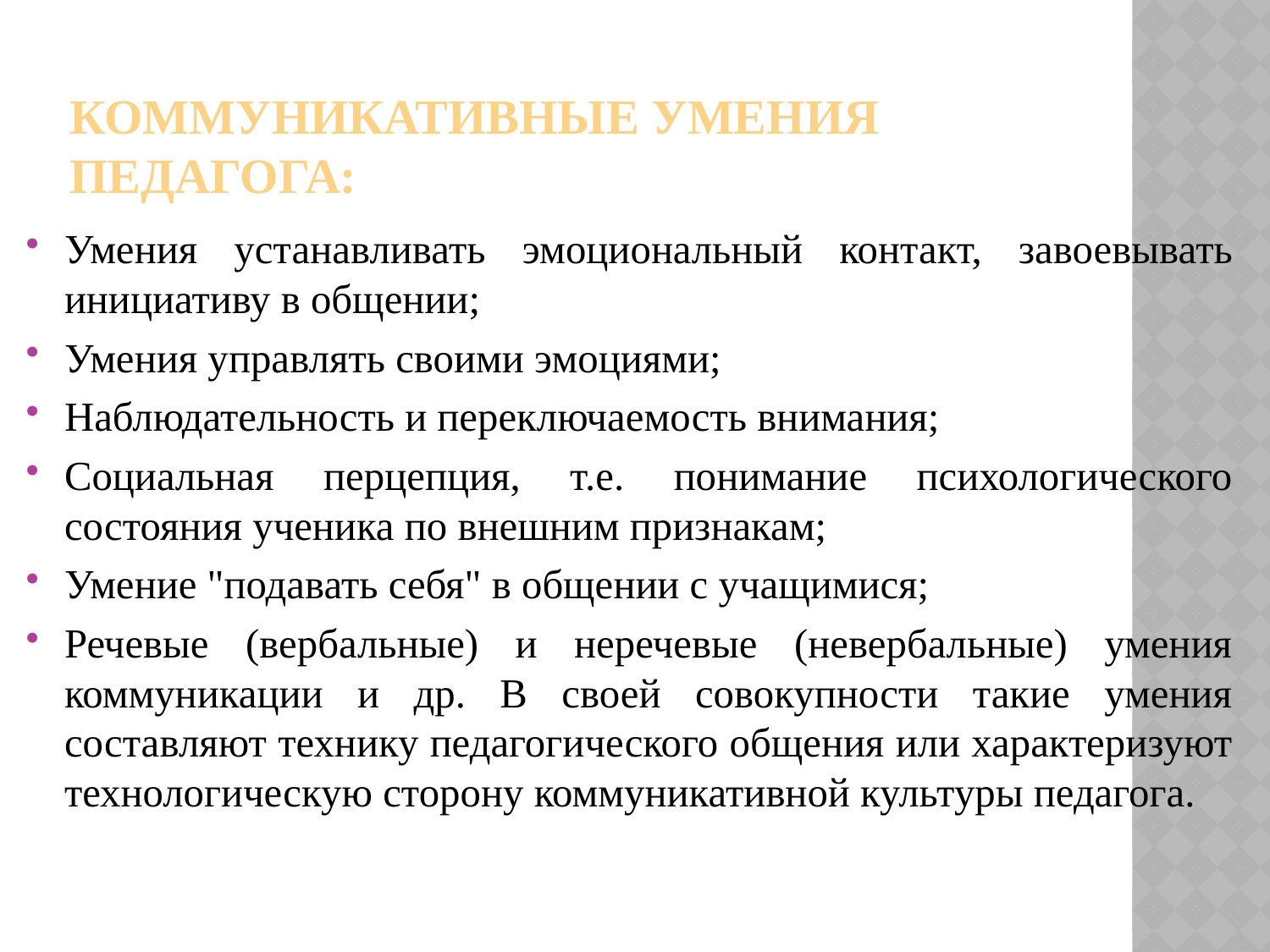

# Коммуникативные умения педагога:
Умения устанавливать эмоциональный контакт, завоевывать инициативу в общении;
Умения управлять своими эмоциями;
Наблюдательность и переключаемость внимания;
Социальная перцепция, т.е. понимание психологического состояния ученика по внешним признакам;
Умение "подавать себя" в общении с учащимися;
Речевые (вербальные) и неречевые (невербальные) умения коммуникации и др. В своей совокупности такие умения составляют технику педагогического общения или характеризуют технологическую сторону коммуникативной культуры педагога.